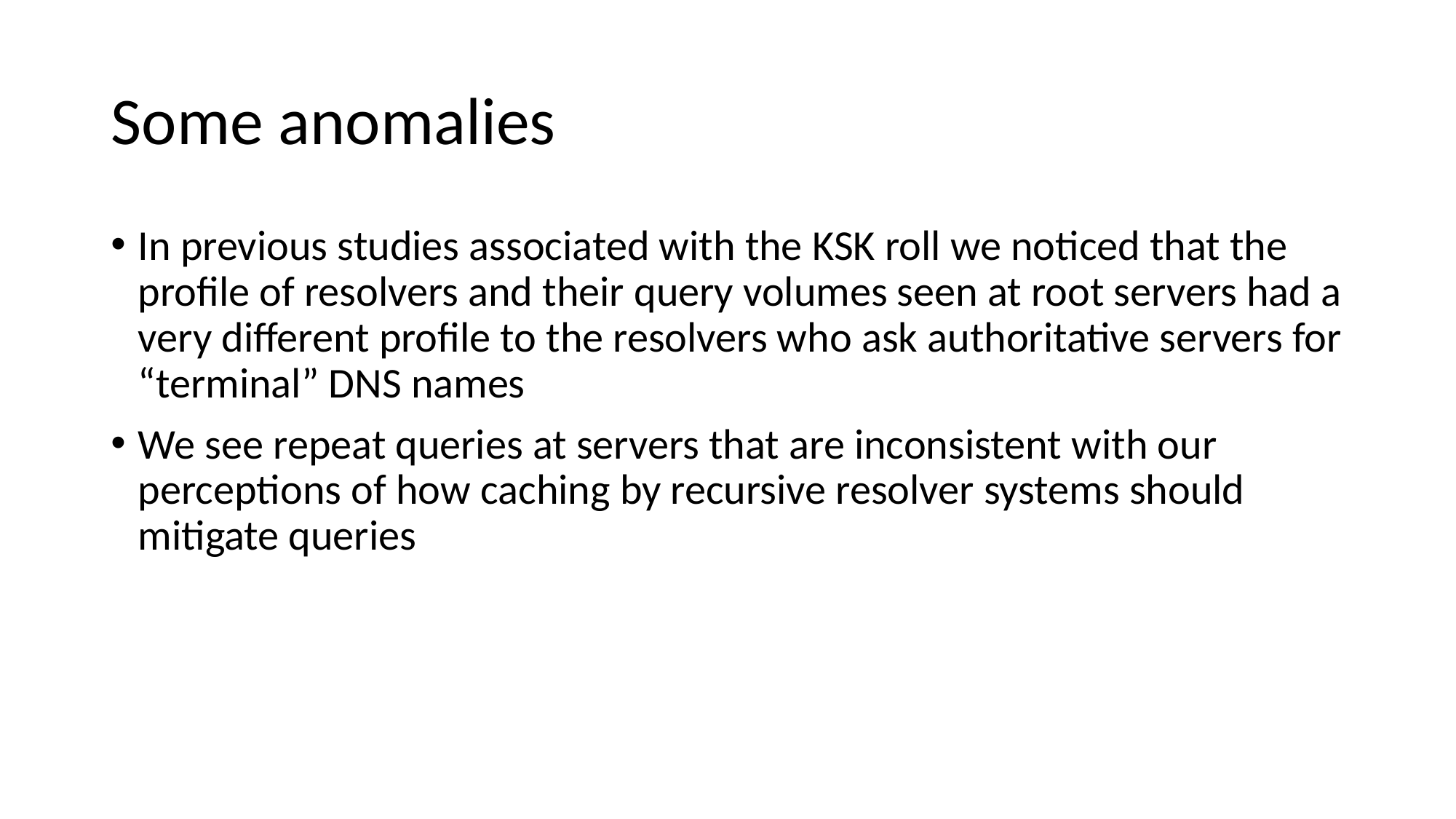

# Some anomalies
In previous studies associated with the KSK roll we noticed that the profile of resolvers and their query volumes seen at root servers had a very different profile to the resolvers who ask authoritative servers for “terminal” DNS names
We see repeat queries at servers that are inconsistent with our perceptions of how caching by recursive resolver systems should mitigate queries